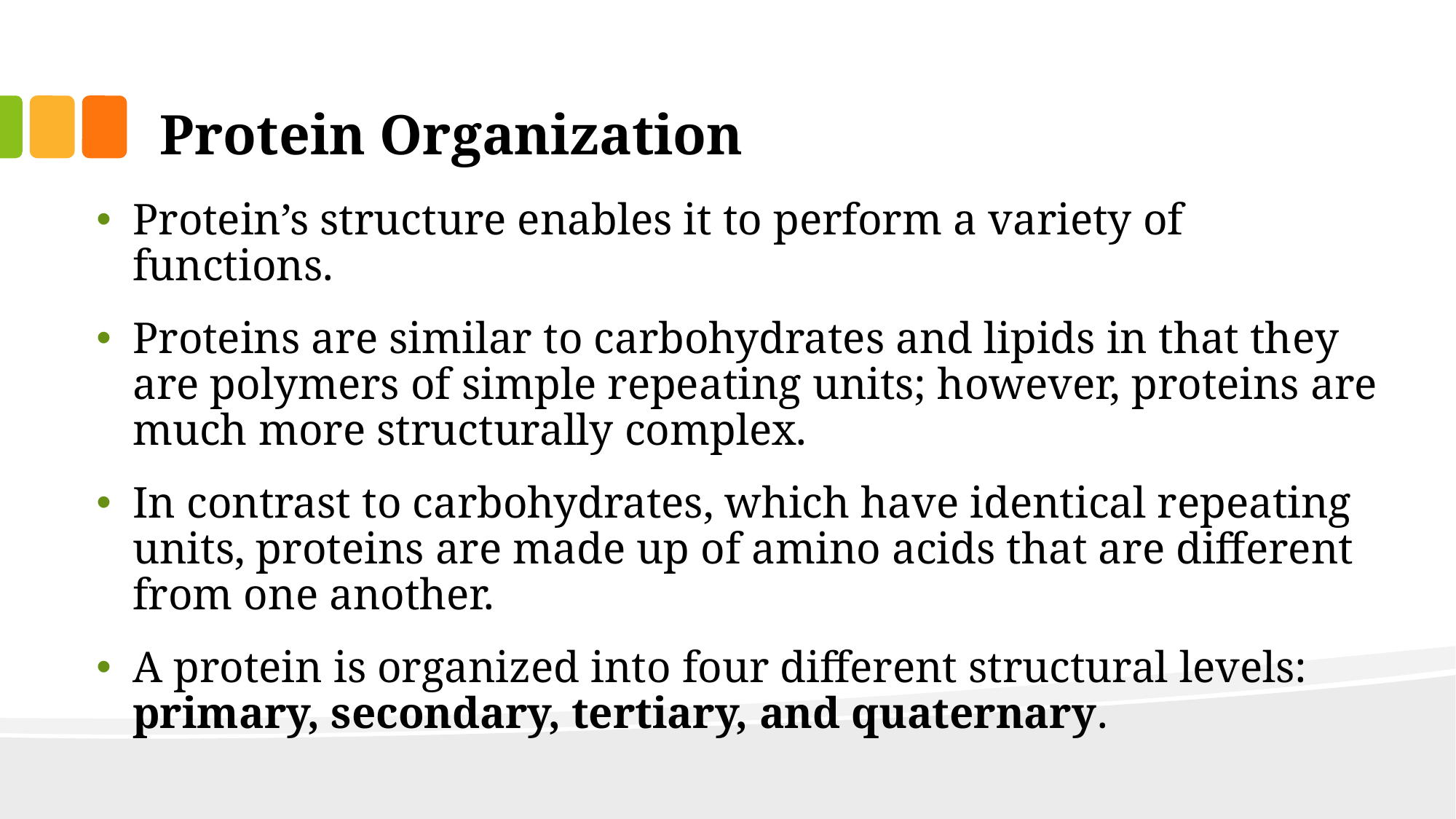

# Protein Organization
Protein’s structure enables it to perform a variety of functions.
Proteins are similar to carbohydrates and lipids in that they are polymers of simple repeating units; however, proteins are much more structurally complex.
In contrast to carbohydrates, which have identical repeating units, proteins are made up of amino acids that are different from one another.
A protein is organized into four different structural levels:   primary, secondary, tertiary, and quaternary.